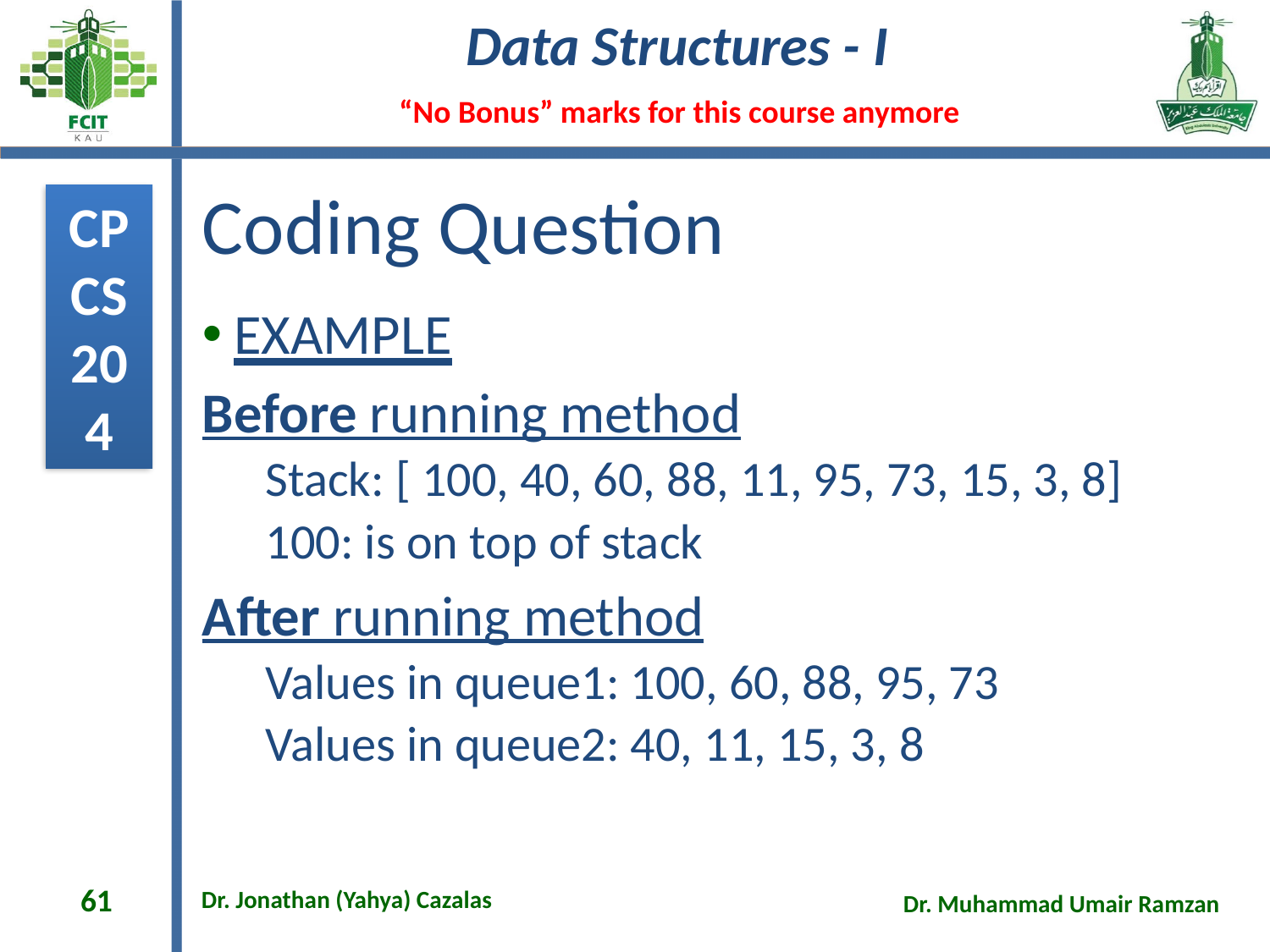

# Coding Question
EXAMPLE
Before running method
Stack: [ 100, 40, 60, 88, 11, 95, 73, 15, 3, 8]
100: is on top of stack
After running method
Values in queue1: 100, 60, 88, 95, 73
Values in queue2: 40, 11, 15, 3, 8
61